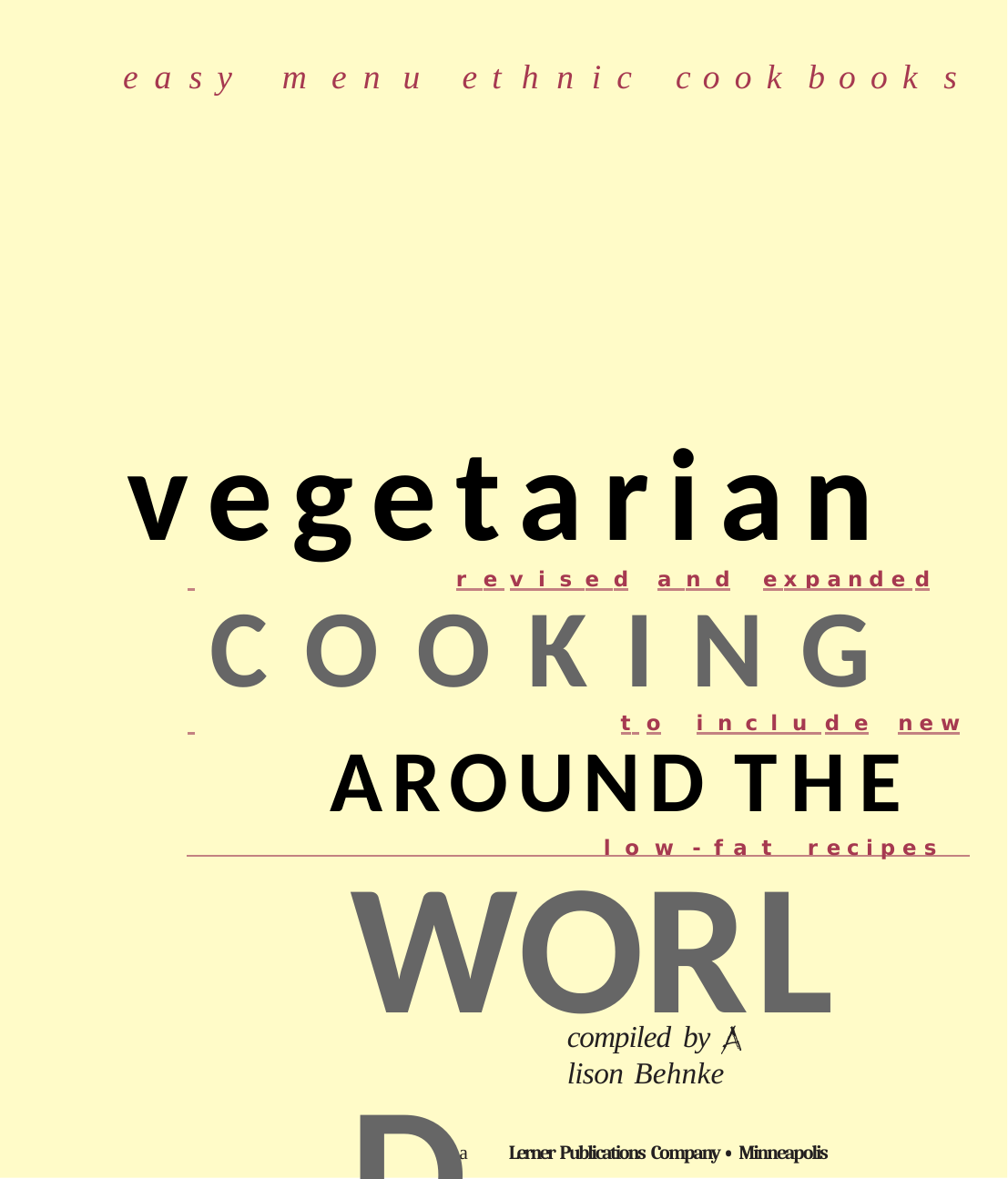

e a s y
m e n u
e t h n i c
c o o k b o o k s
vegetarian
 	r  e v  i  s  e  d	a  n  d	e x p a n d e d
COOKING
 	t o	i  n  c  l  u  d  e	n e w
AROUND THE
WORLD
l  o  w   -  f a  t	r e c i p e s

compiled by	lison Behnke
a Lerner  Publications  Company • Minneapolis